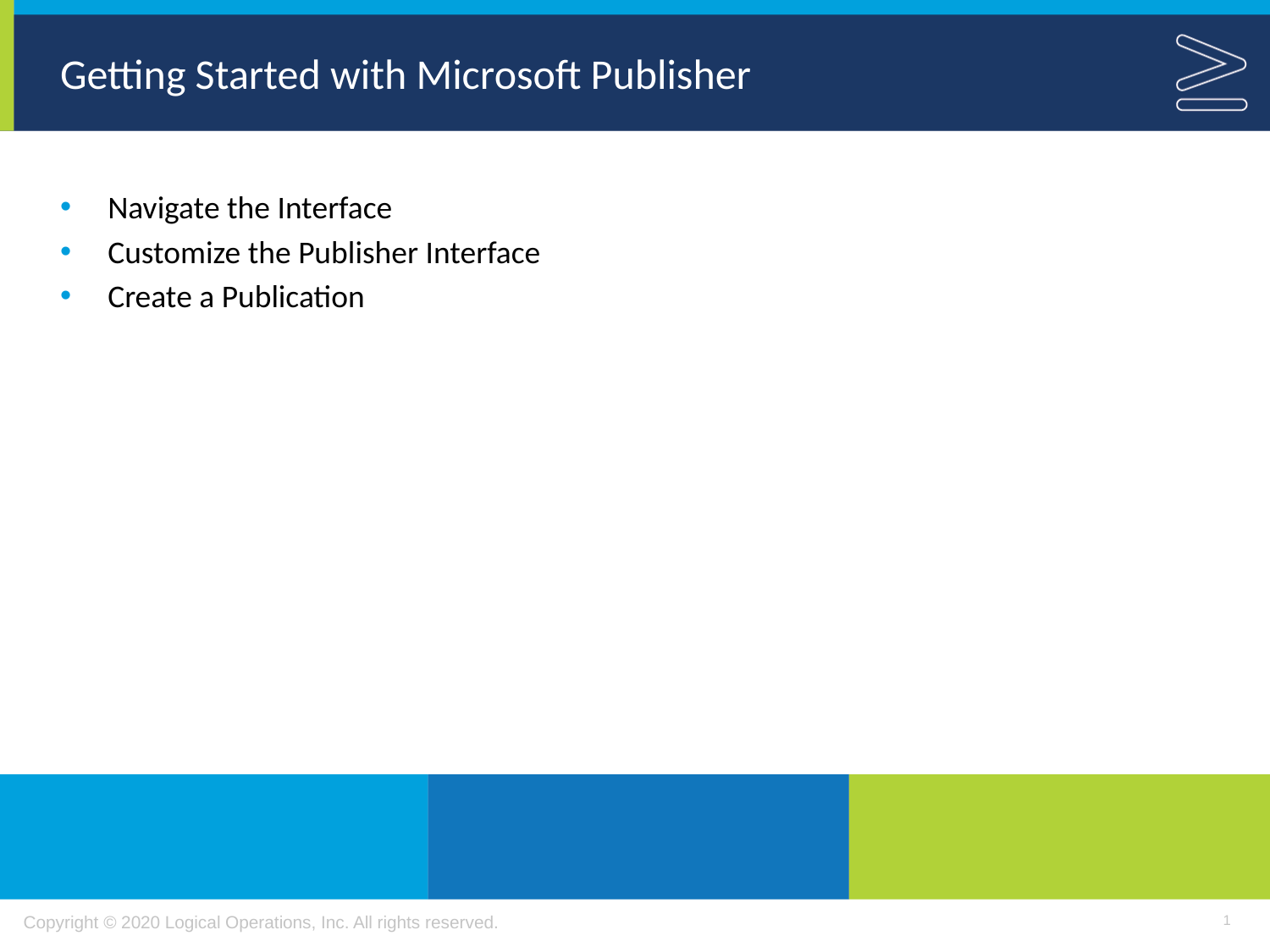

# Getting Started with Microsoft Publisher
Navigate the Interface
Customize the Publisher Interface
Create a Publication
1